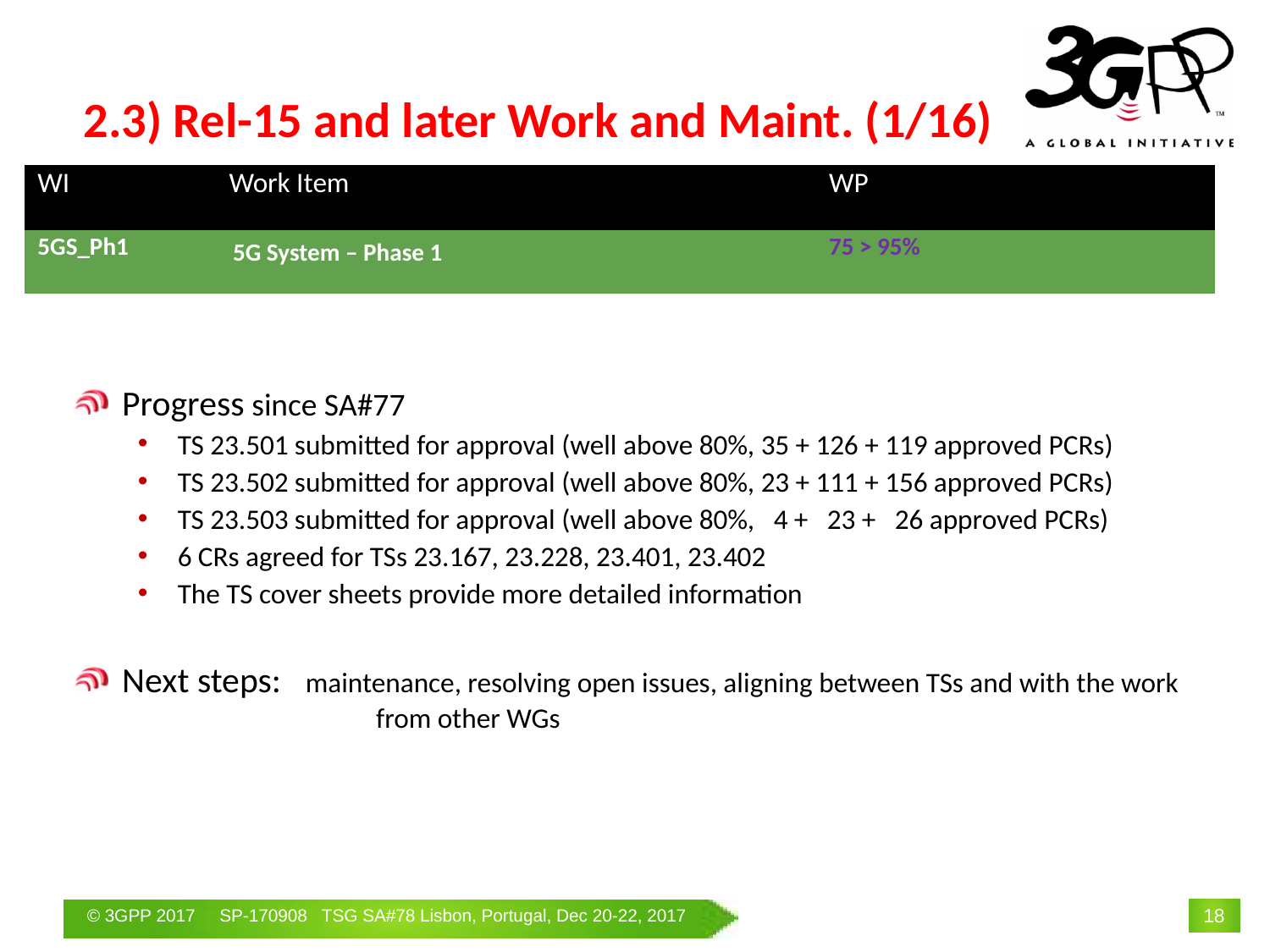

# 2.3) Rel-15 and later Work and Maint. (1/16)
| WI | Work Item | WP |  |  |
| --- | --- | --- | --- | --- |
| 5GS\_Ph1 | 5G System – Phase 1 | 75 > 95% |  |  |
Progress since SA#77
TS 23.501 submitted for approval (well above 80%, 35 + 126 + 119 approved PCRs)
TS 23.502 submitted for approval (well above 80%, 23 + 111 + 156 approved PCRs)
TS 23.503 submitted for approval (well above 80%,   4 +   23 +   26 approved PCRs)
6 CRs agreed for TSs 23.167, 23.228, 23.401, 23.402
The TS cover sheets provide more detailed information

Next steps:   maintenance, resolving open issues, aligning between TSs and with the work 		from other WGs